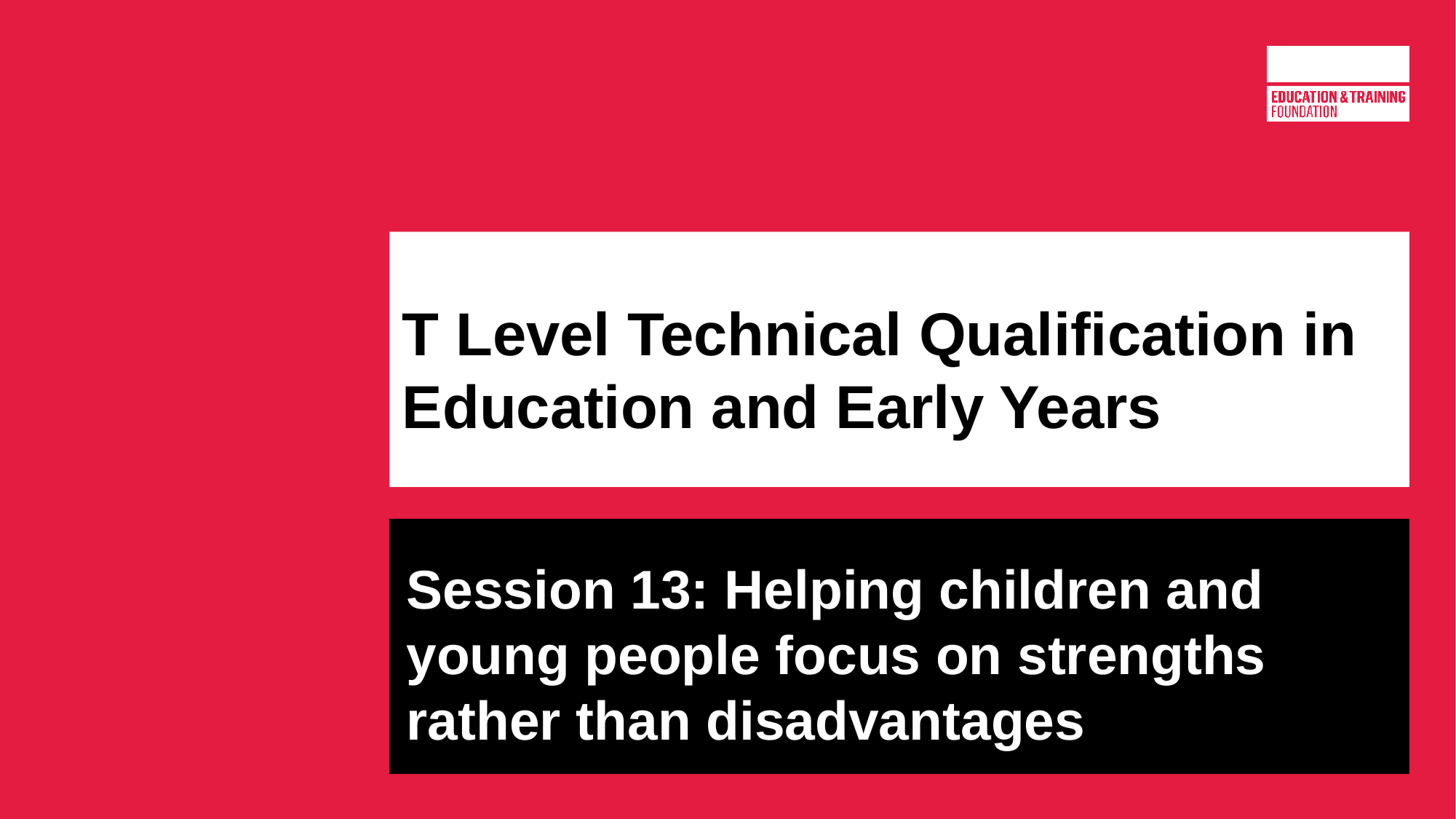

# T Level Technical Qualification in Education and Early Years
Session 13: Helping children and young people focus on strengths rather than disadvantages